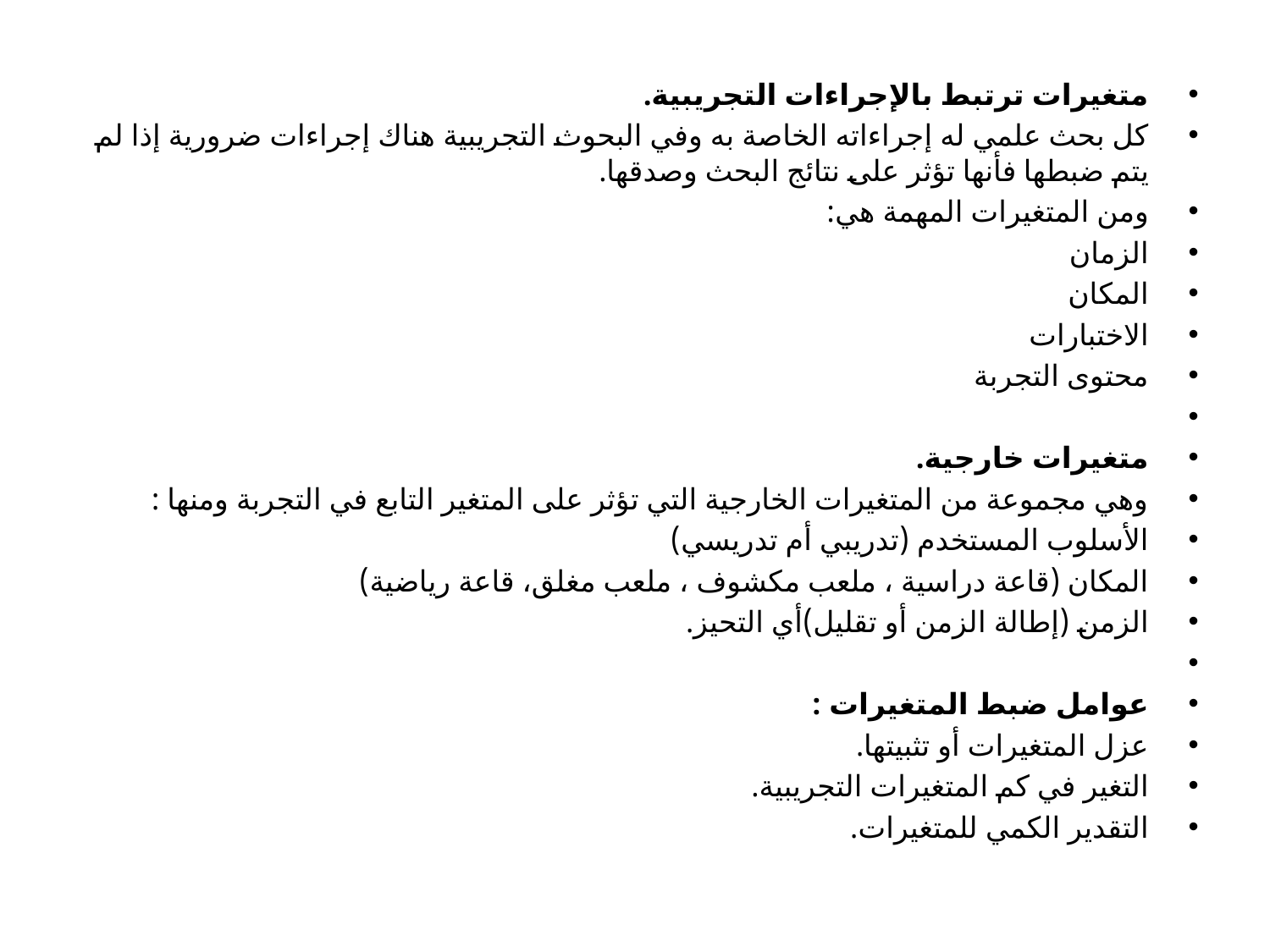

متغيرات ترتبط بالإجراءات التجريبية.
كل بحث علمي له إجراءاته الخاصة به وفي البحوث التجريبية هناك إجراءات ضرورية إذا لم يتم ضبطها فأنها تؤثر على نتائج البحث وصدقها.
ومن المتغيرات المهمة هي:
الزمان
المكان
الاختبارات
محتوى التجربة

متغيرات خارجية.
وهي مجموعة من المتغيرات الخارجية التي تؤثر على المتغير التابع في التجربة ومنها :
الأسلوب المستخدم (تدريبي أم تدريسي)
المكان (قاعة دراسية ، ملعب مكشوف ، ملعب مغلق، قاعة رياضية)
الزمن (إطالة الزمن أو تقليل)أي التحيز.

عوامل ضبط المتغيرات :
عزل المتغيرات أو تثبيتها.
التغير في كم المتغيرات التجريبية.
التقدير الكمي للمتغيرات.